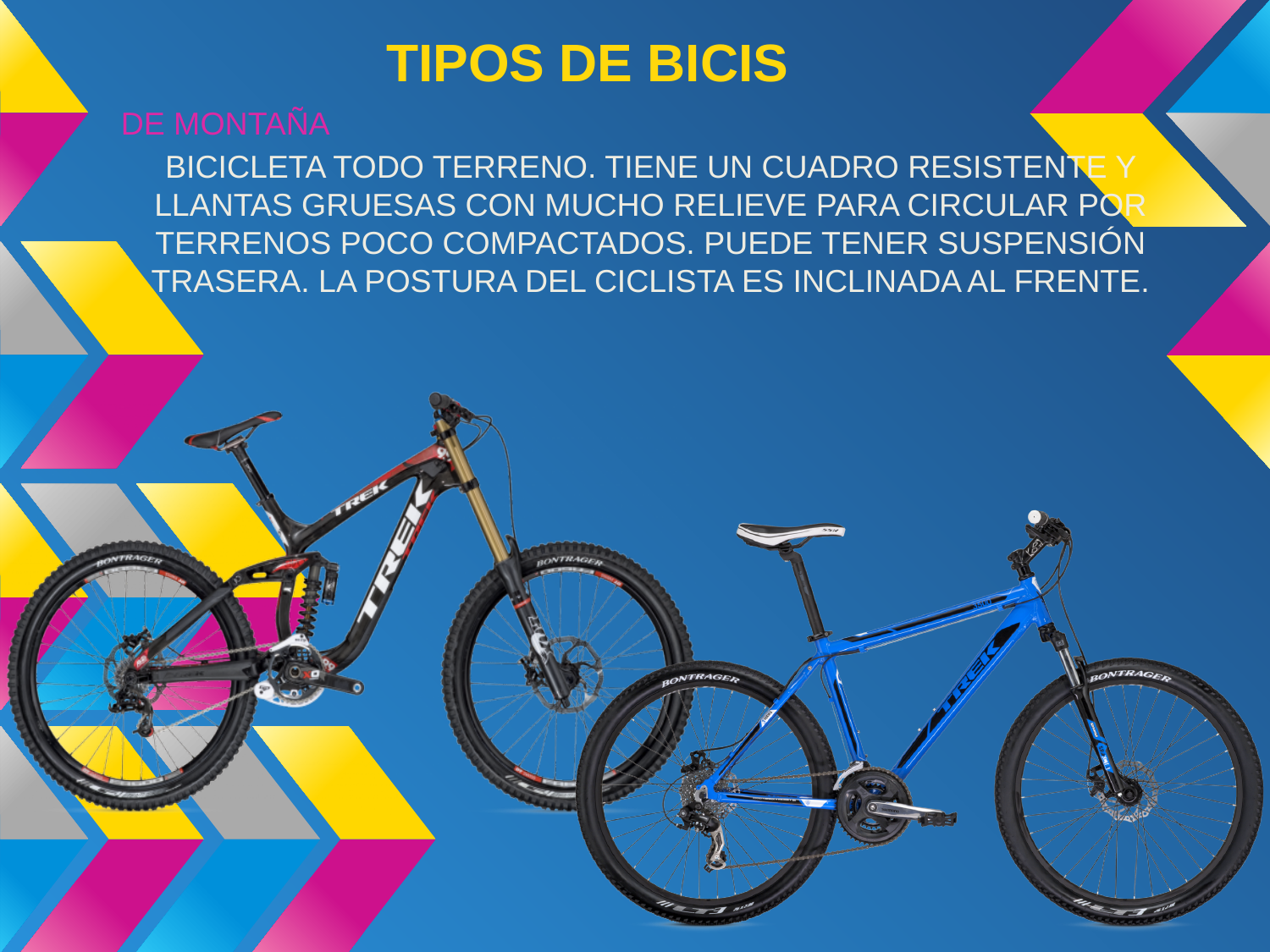

# TIPOS DE BICIS
DE MONTAÑA
BICICLETA TODO TERRENO. TIENE UN CUADRO RESISTENTE Y LLANTAS GRUESAS CON MUCHO RELIEVE PARA CIRCULAR POR TERRENOS POCO COMPACTADOS. PUEDE TENER SUSPENSIÓN TRASERA. LA POSTURA DEL CICLISTA ES INCLINADA AL FRENTE.